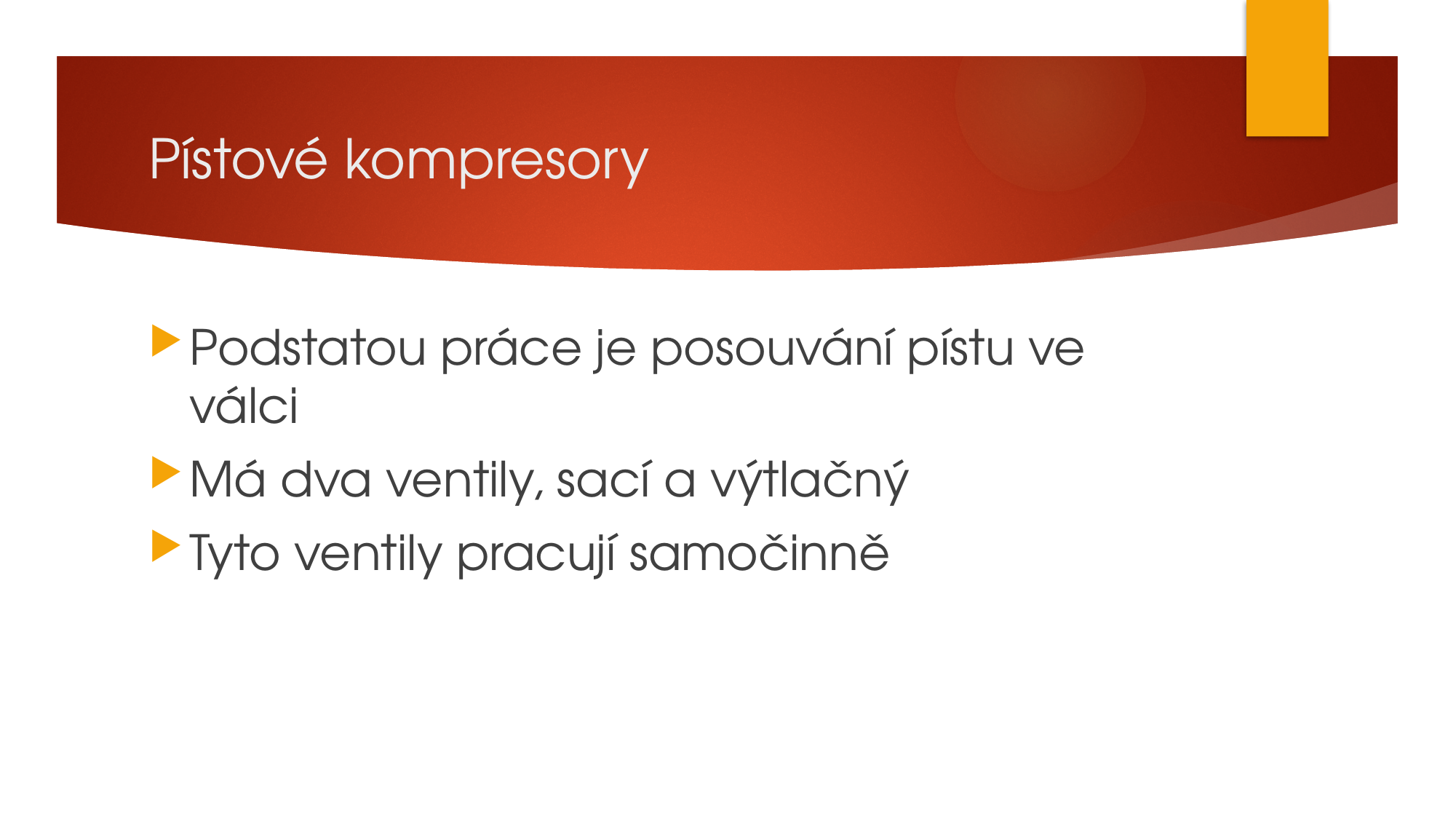

# Pístové kompresory
Podstatou práce je posouvání pístu ve válci
Má dva ventily, sací a výtlačný
Tyto ventily pracují samočinně